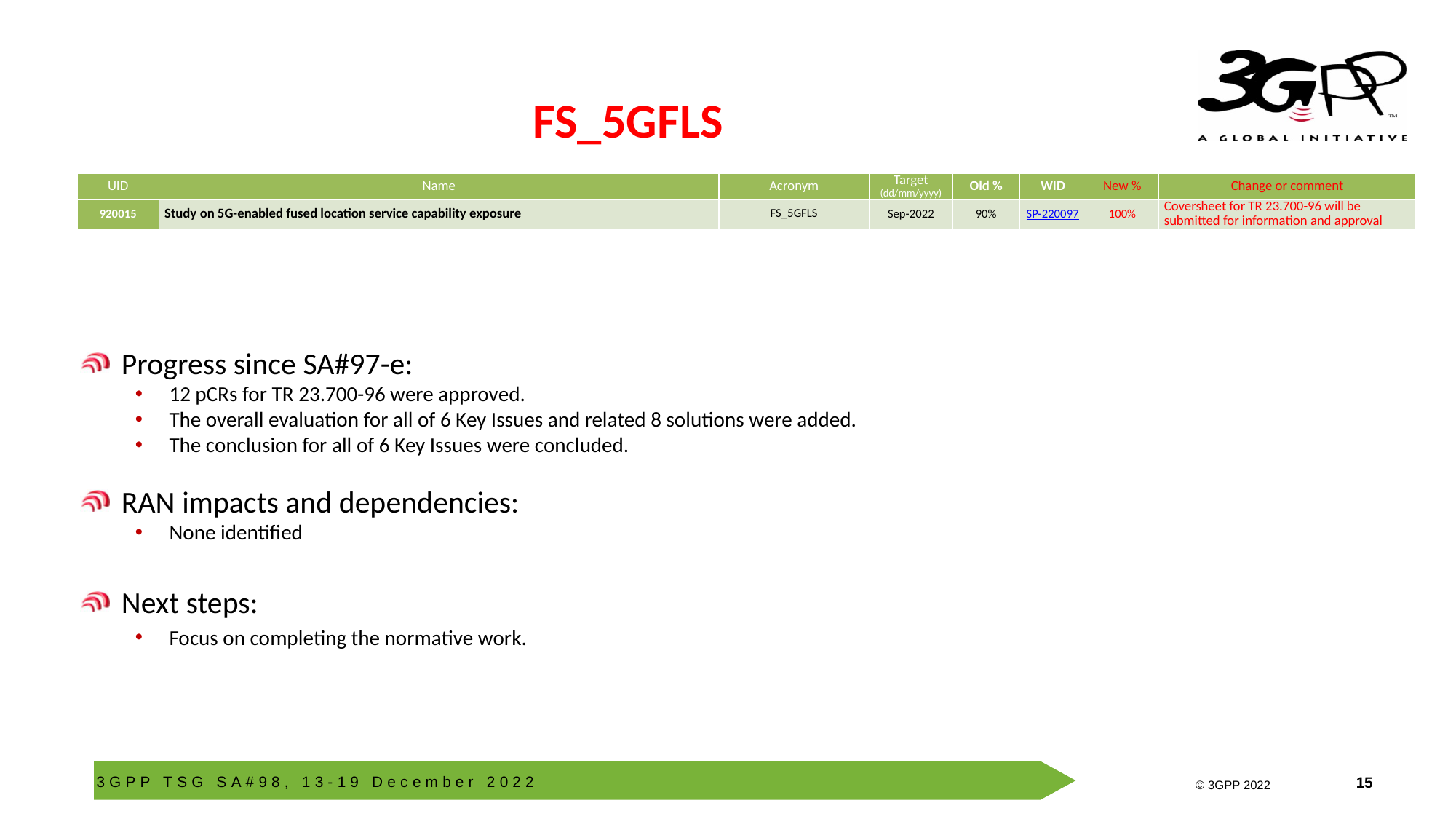

# FS_5GFLS
| UID | Name | Acronym | Target (dd/mm/yyyy) | Old % | WID | New % | Change or comment |
| --- | --- | --- | --- | --- | --- | --- | --- |
| 920015 | Study on 5G-enabled fused location service capability exposure | FS\_5GFLS | Sep-2022 | 90% | SP-220097 | 100% | Coversheet for TR 23.700-96 will be submitted for information and approval |
Progress since SA#97-e:
12 pCRs for TR 23.700-96 were approved.
The overall evaluation for all of 6 Key Issues and related 8 solutions were added.
The conclusion for all of 6 Key Issues were concluded.

RAN impacts and dependencies:
None identified

Next steps:
Focus on completing the normative work.